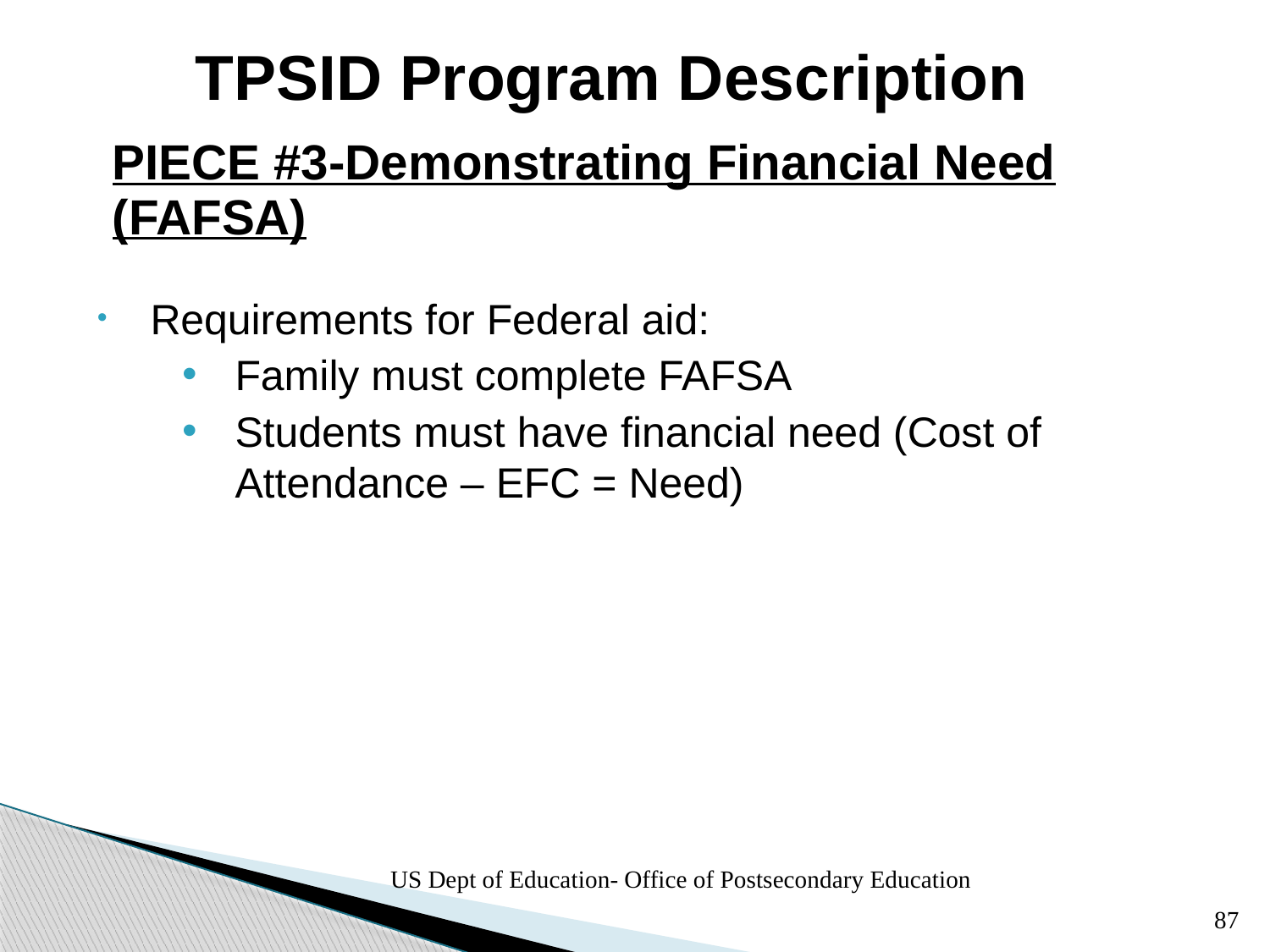

# TPSID Program Description

PIECE #3-Demonstrating Financial Need
(FAFSA)

Requirements for Federal aid:
Family must complete FAFSA
Students must have financial need (Cost of Attendance – EFC = Need)

US Dept of Education- Office of Postsecondary Education
87